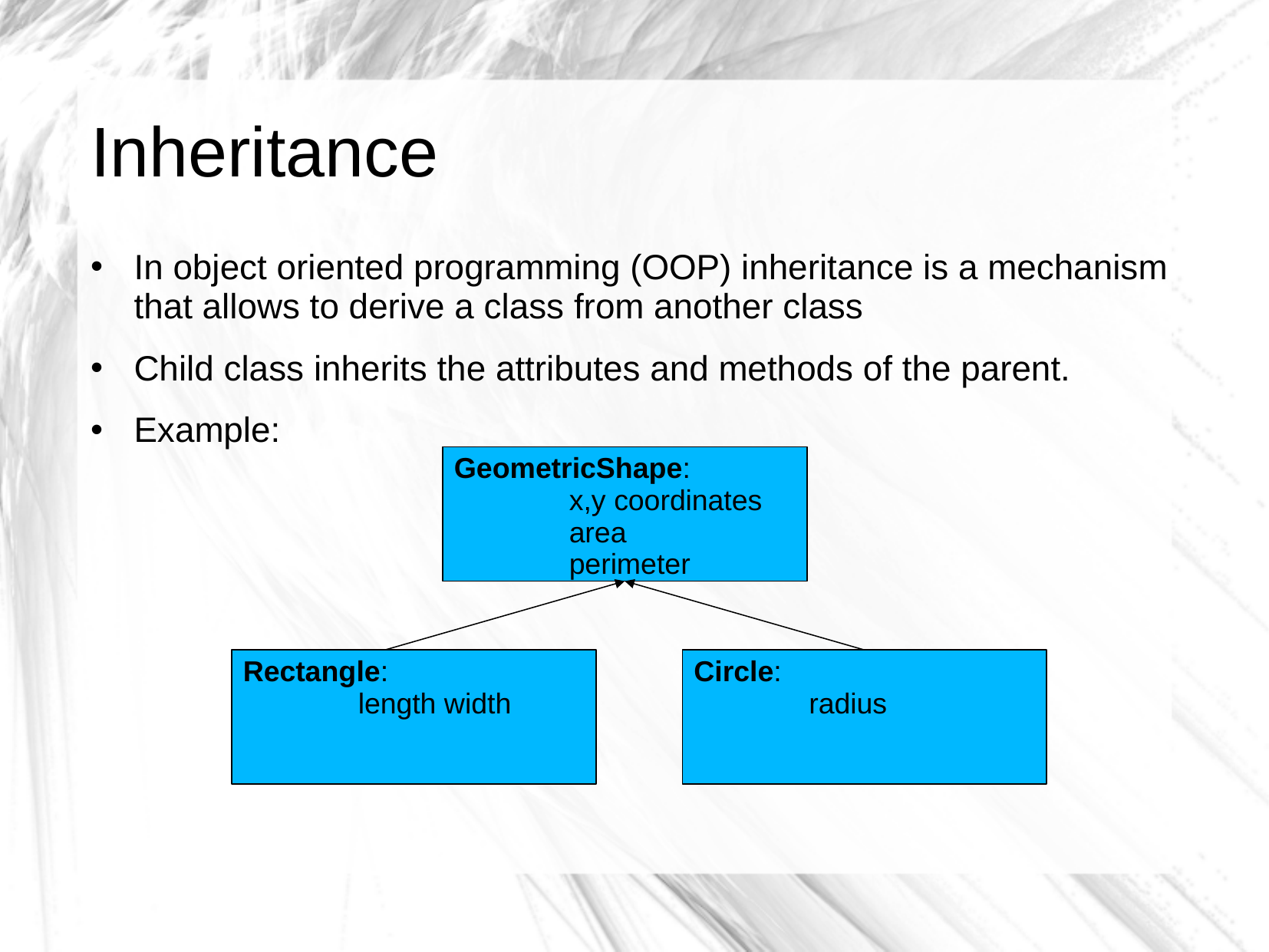

# Inheritance
In object oriented programming (OOP) inheritance is a mechanism that allows to derive a class from another class
Child class inherits the attributes and methods of the parent.
Example:
GeometricShape:
	x,y coordinates
	area
	perimeter
Rectangle:
	length width
Circle:
	radius